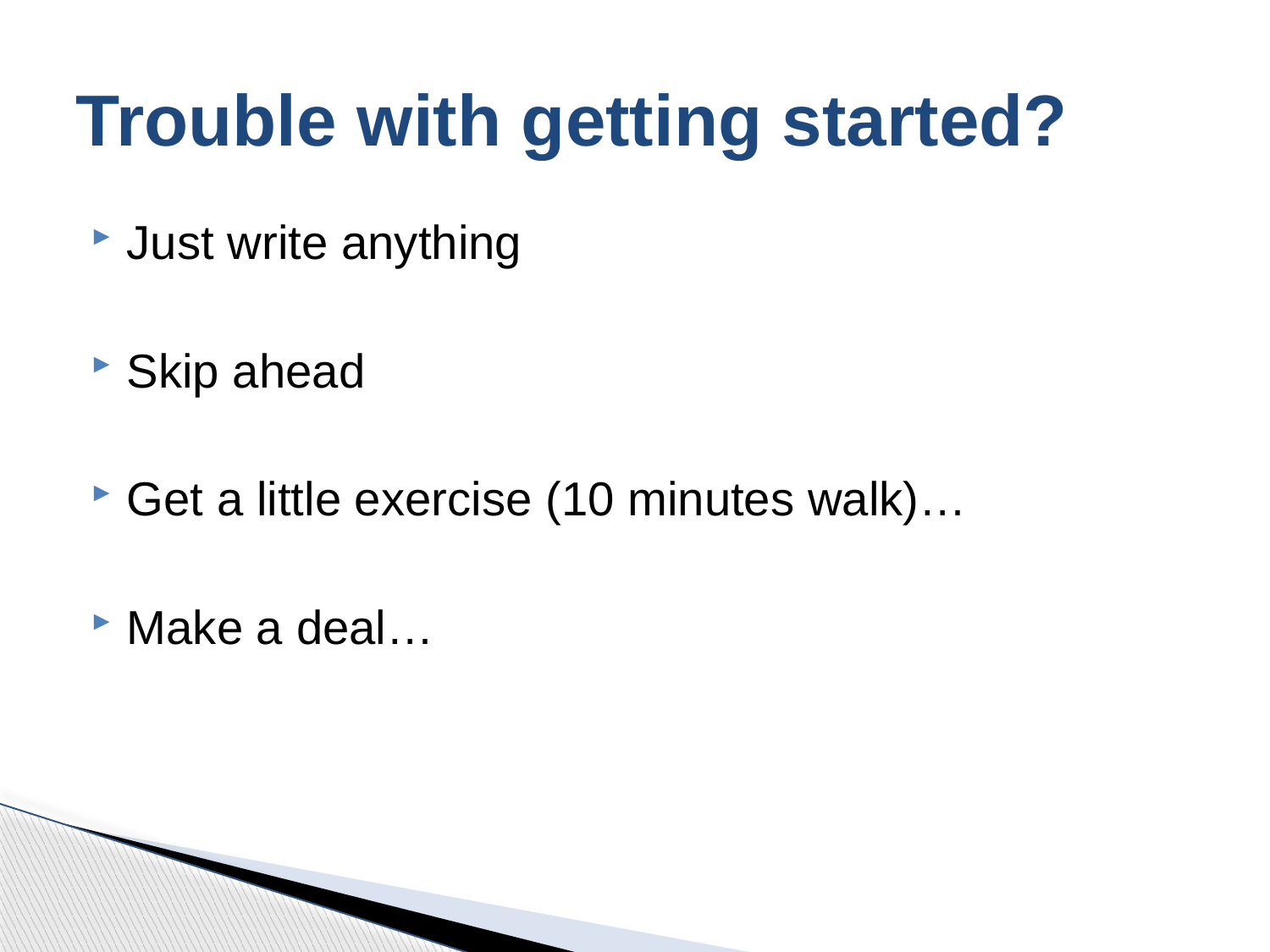

# Trouble with getting started?
Just write anything

Skip ahead

Get a little exercise (10 minutes walk)…

Make a deal…